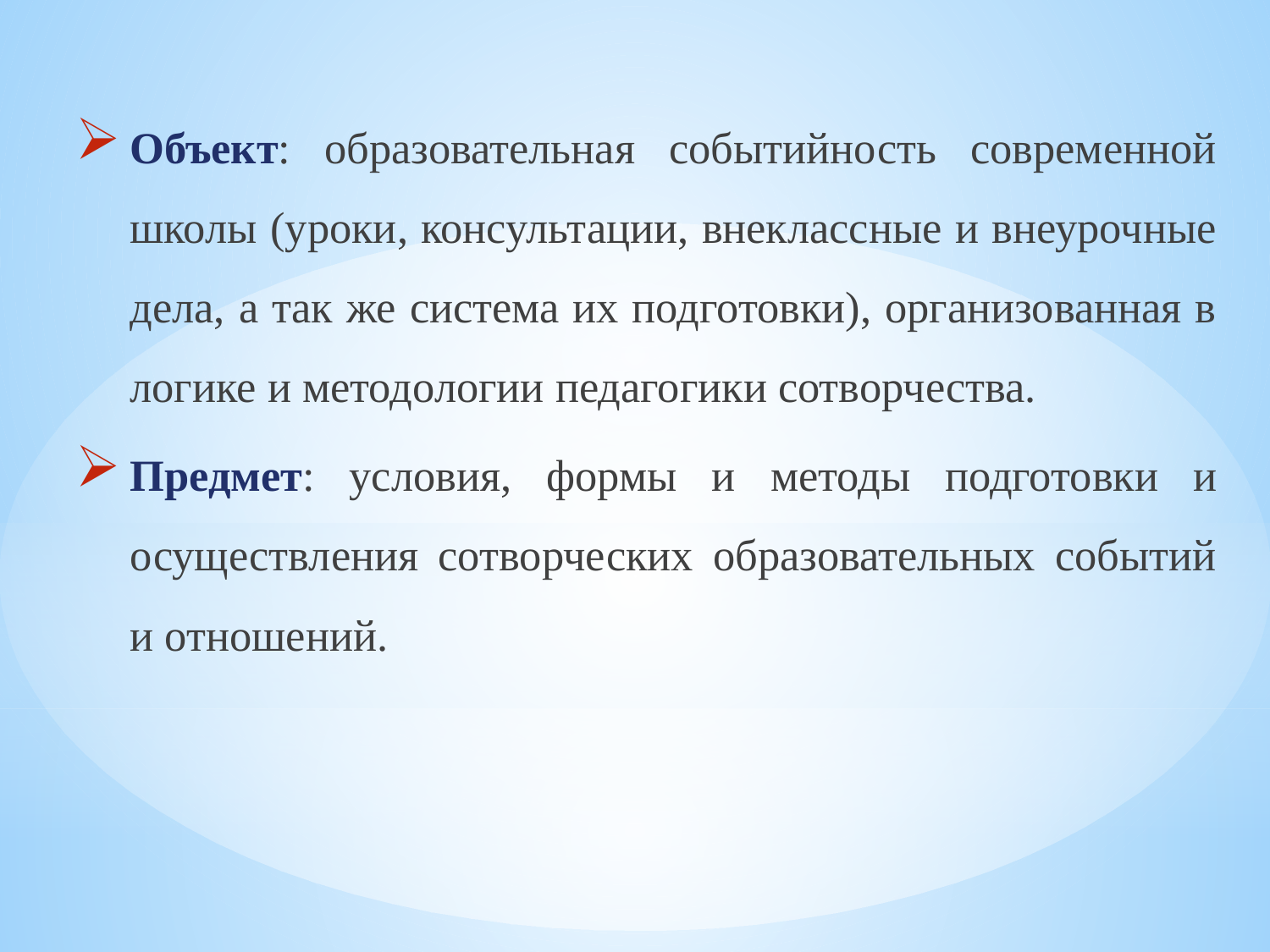

Объект: образовательная событийность современной школы (уроки, консультации, внеклассные и внеурочные дела, а так же система их подготовки), организованная в логике и методологии педагогики сотворчества.
Предмет: условия, формы и методы подготовки и осуществления сотворческих образовательных событий и отношений.